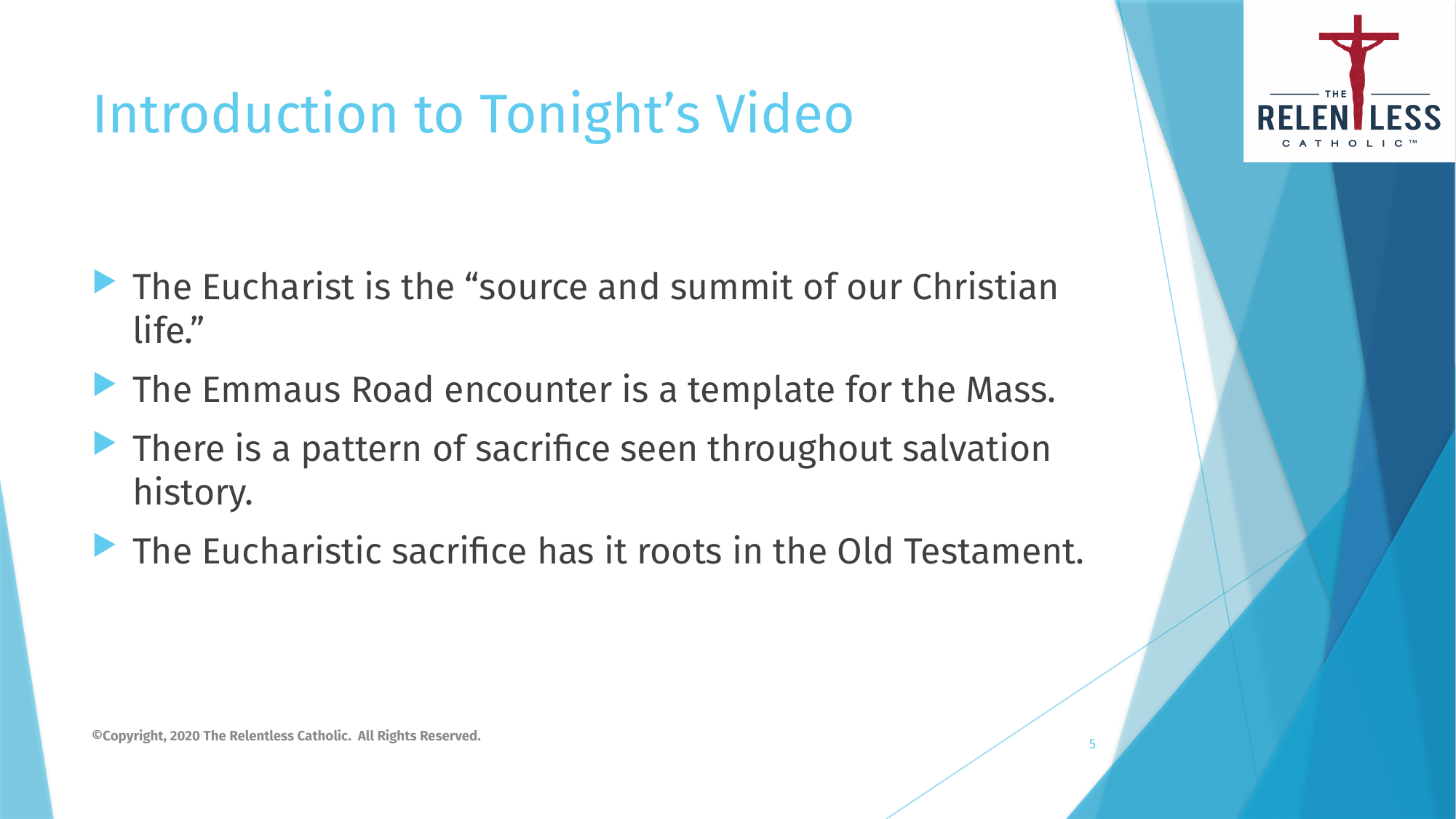

# Introduction to Tonight’s Video
The Eucharist is the “source and summit of our Christian life.”
The Emmaus Road encounter is a template for the Mass.
There is a pattern of sacrifice seen throughout salvation history.
The Eucharistic sacrifice has it roots in the Old Testament.
©Copyright, 2020 The Relentless Catholic.  All Rights Reserved.

5